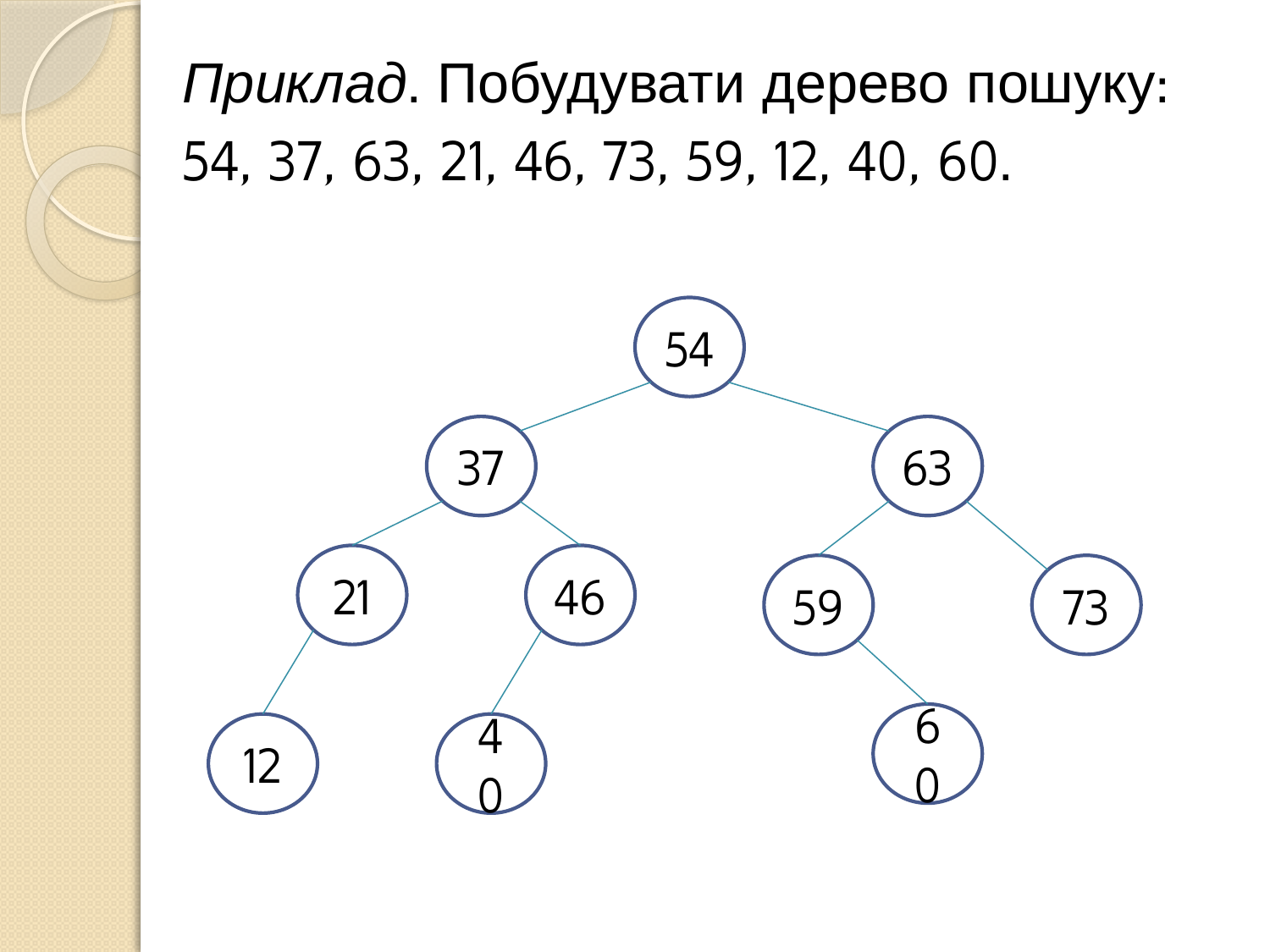

Приклад. Побудувати дерево пошуку:
54, 37, 63, 21, 46, 73, 59, 12, 40, 60.
54
37
63
21
46
59
73
60
12
40